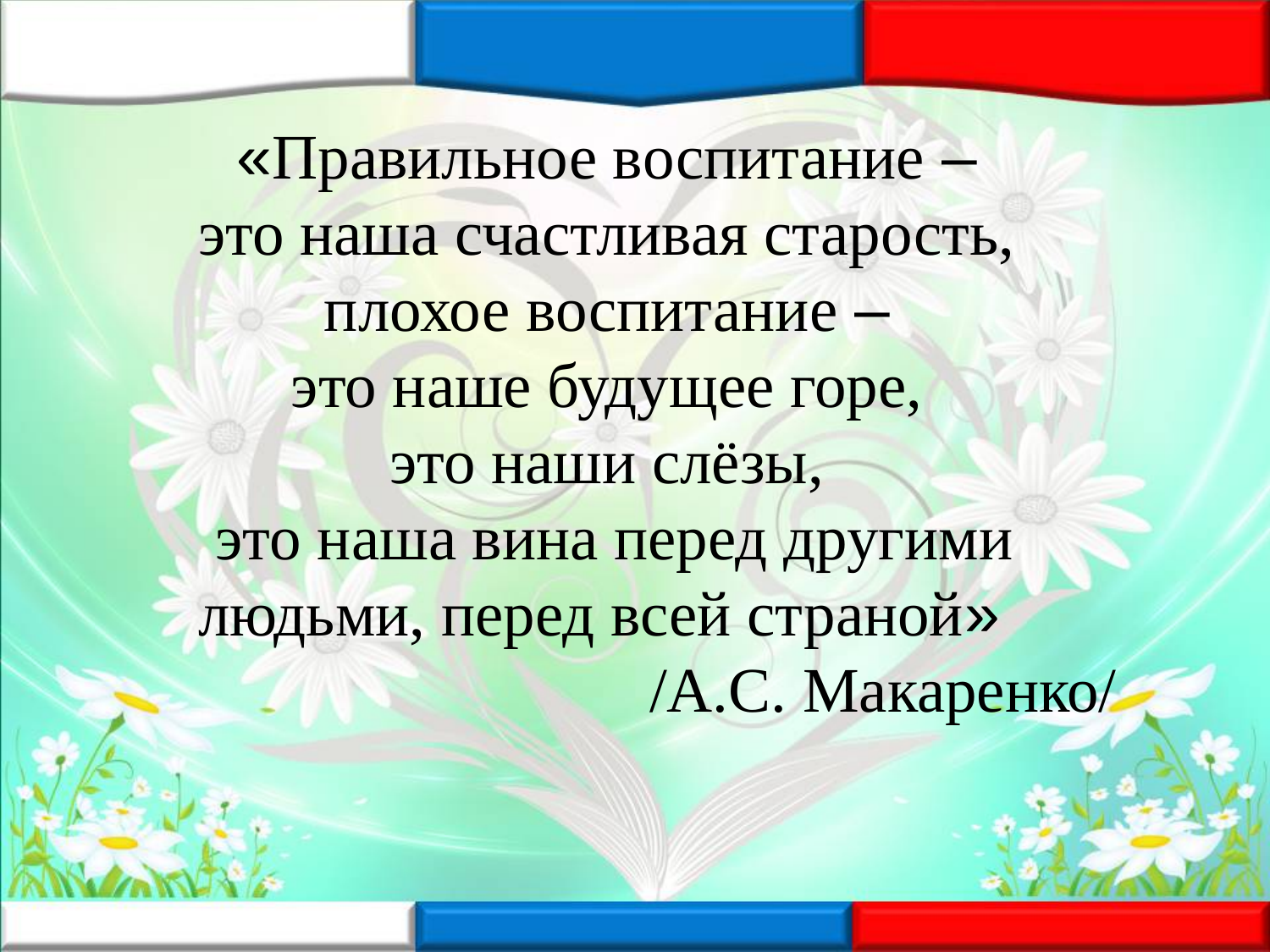

«Правильное воспитание –
это наша счастливая старость,
плохое воспитание –
это наше будущее горе,
это наши слёзы,
это наша вина перед другими людьми, перед всей страной»
/А.С. Макаренко/